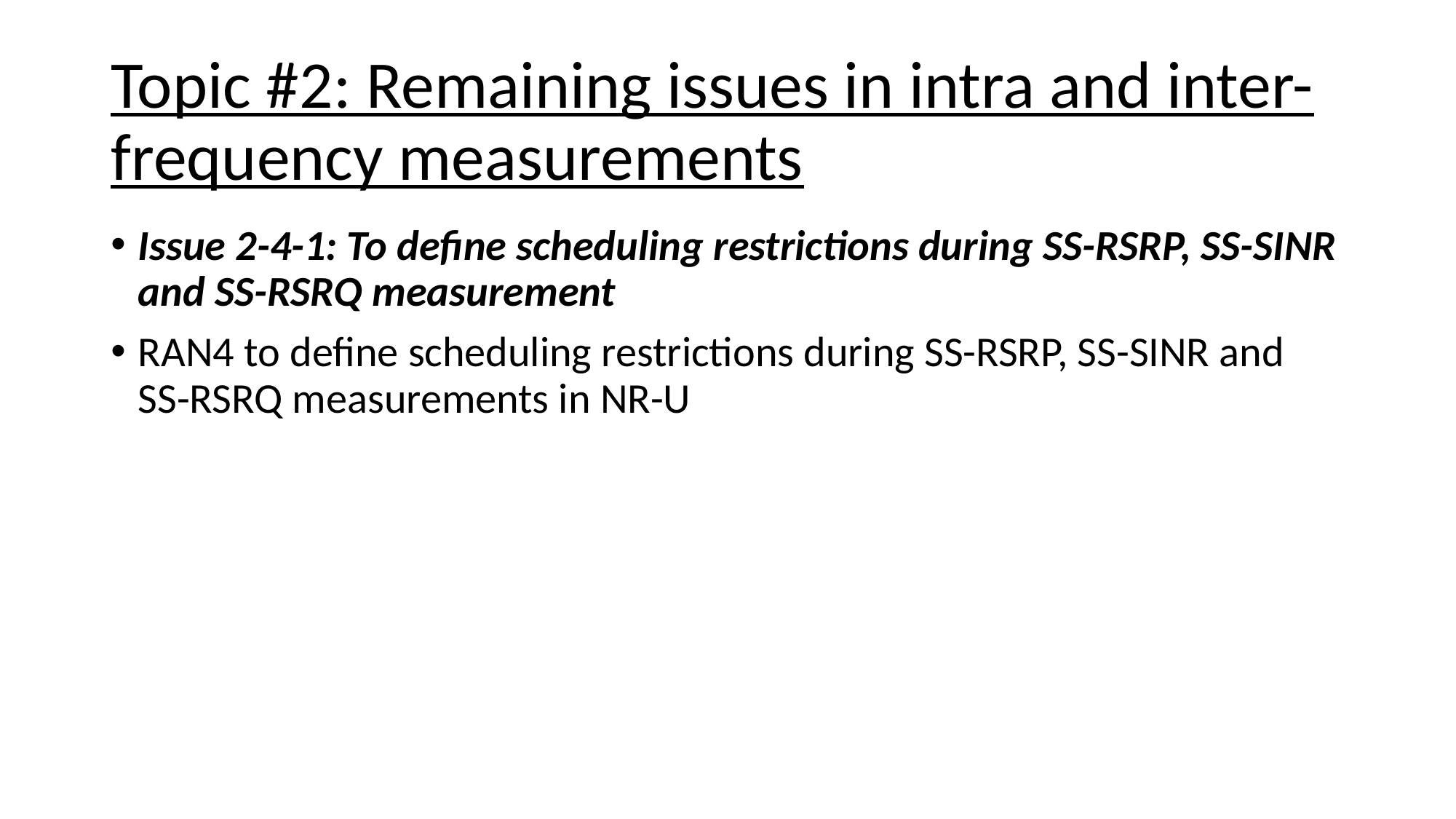

# Topic #2: Remaining issues in intra and inter-frequency measurements
Issue 2-4-1: To define scheduling restrictions during SS-RSRP, SS-SINR and SS-RSRQ measurement
RAN4 to define scheduling restrictions during SS-RSRP, SS-SINR and SS-RSRQ measurements in NR-U